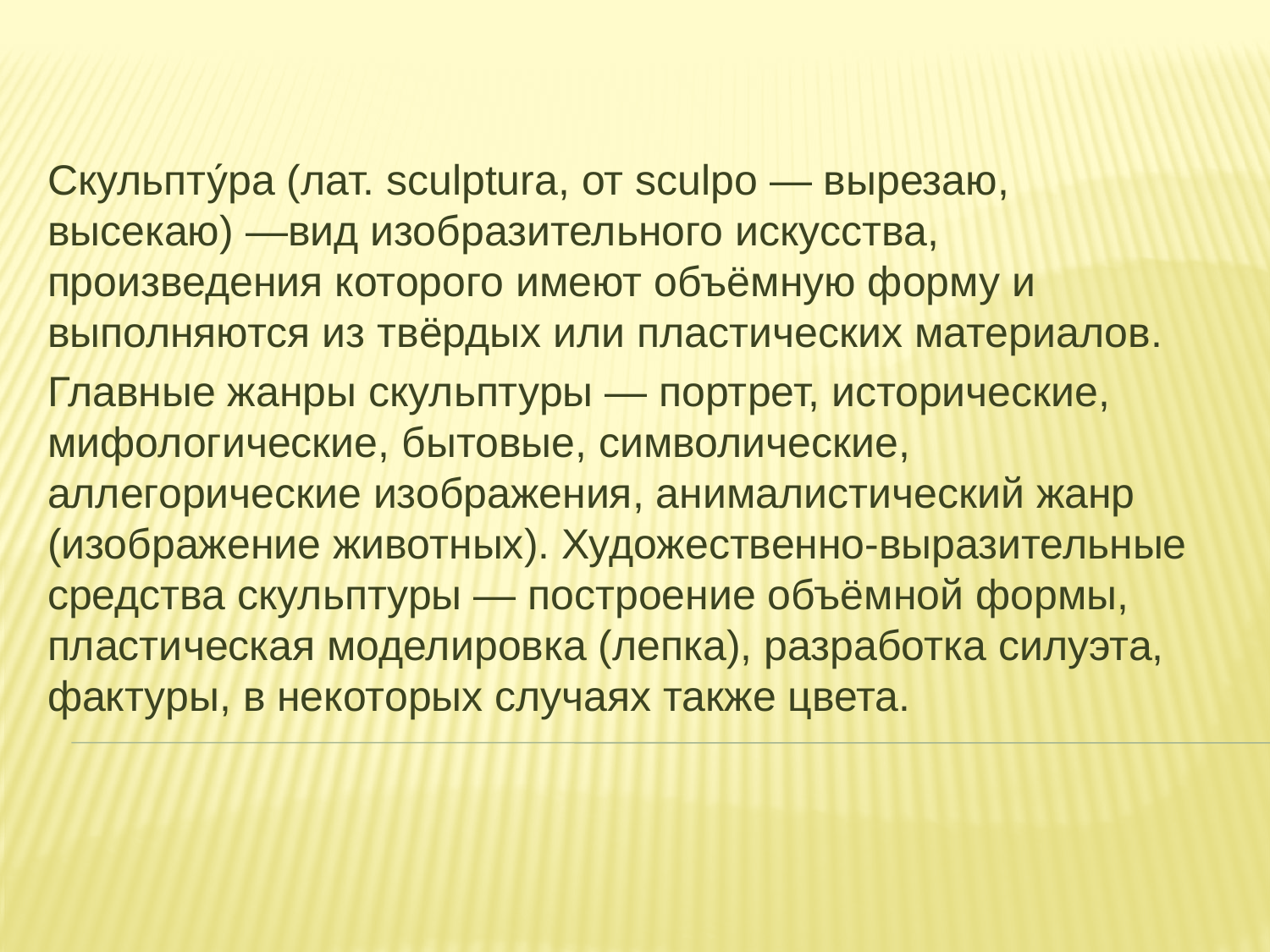

Скульпту́ра (лат. sculptura, от sculpo — вырезаю, высекаю) —вид изобразительного искусства, произведения которого имеют объёмную форму и выполняются из твёрдых или пластических материалов.
Главные жанры скульптуры — портрет, исторические, мифологические, бытовые, символические, аллегорические изображения, анималистический жанр (изображение животных). Художественно-выразительные средства скульптуры — построение объёмной формы, пластическая моделировка (лепка), разработка силуэта, фактуры, в некоторых случаях также цвета.